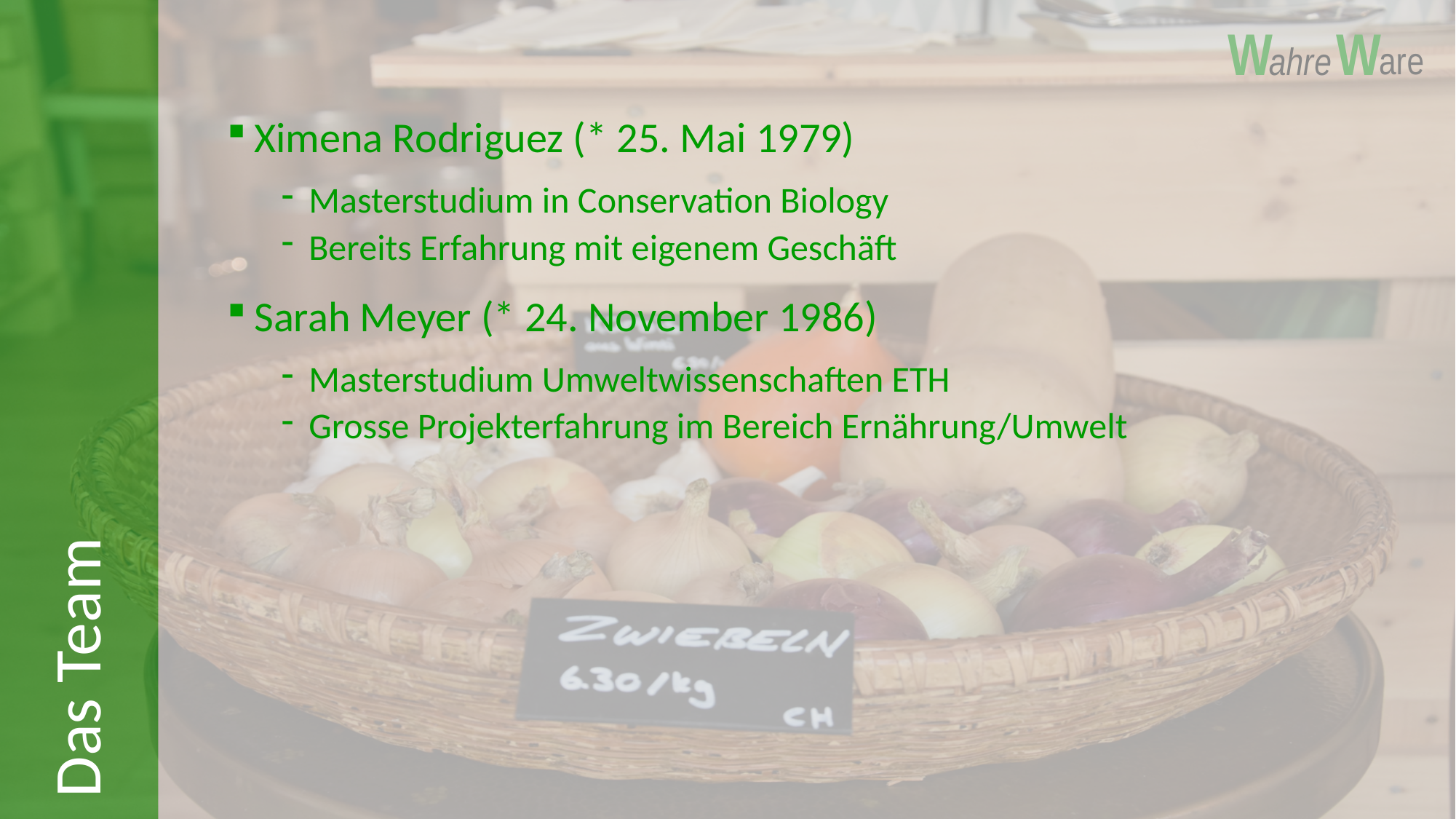

Ximena Rodriguez (* 25. Mai 1979)
Masterstudium in Conservation Biology
Bereits Erfahrung mit eigenem Geschäft
Sarah Meyer (* 24. November 1986)
Masterstudium Umweltwissenschaften ETH
Grosse Projekterfahrung im Bereich Ernährung/Umwelt

# Das Team